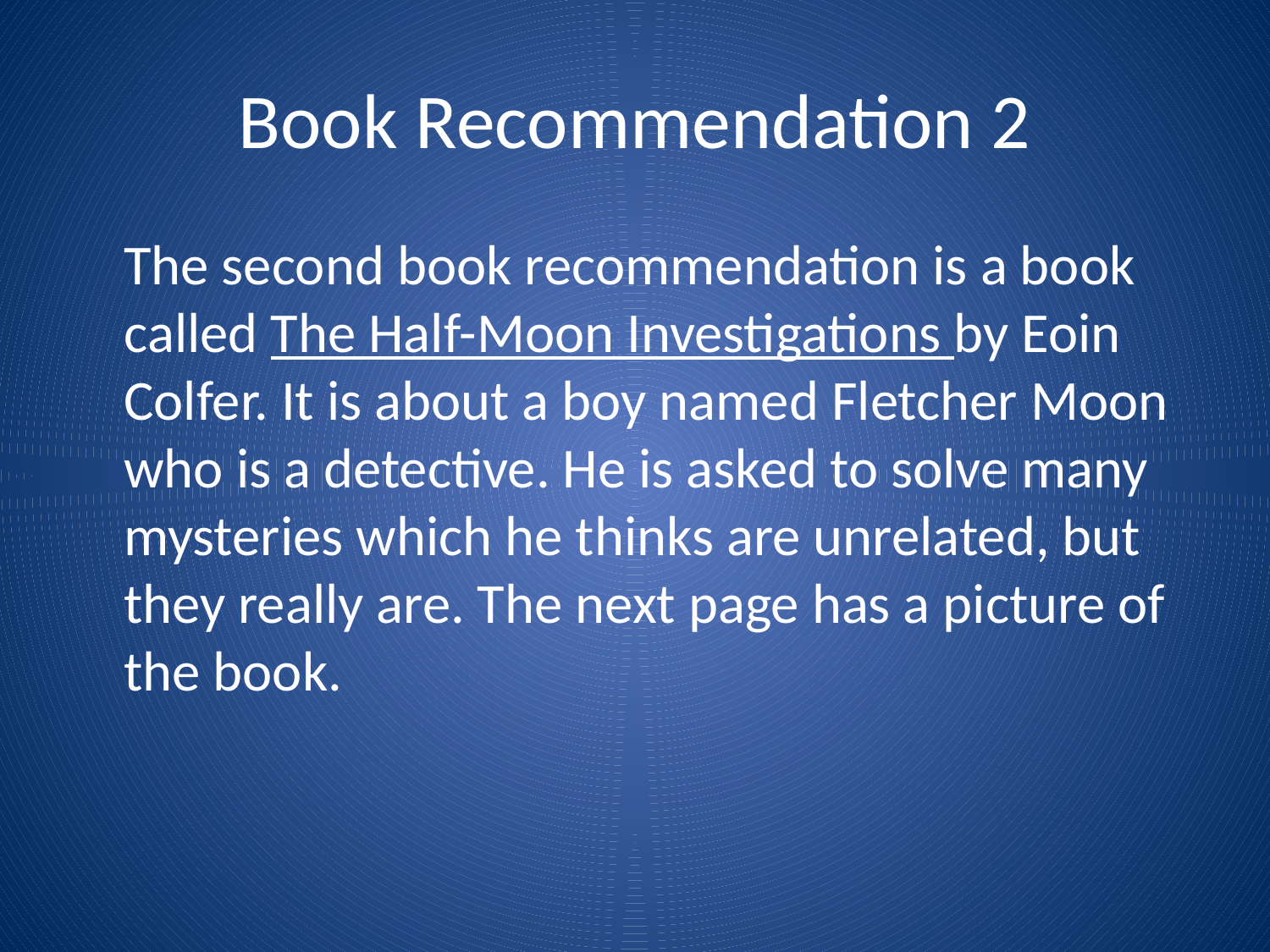

# Book Recommendation 2
	The second book recommendation is a book called The Half-Moon Investigations by Eoin Colfer. It is about a boy named Fletcher Moon who is a detective. He is asked to solve many mysteries which he thinks are unrelated, but they really are. The next page has a picture of the book.